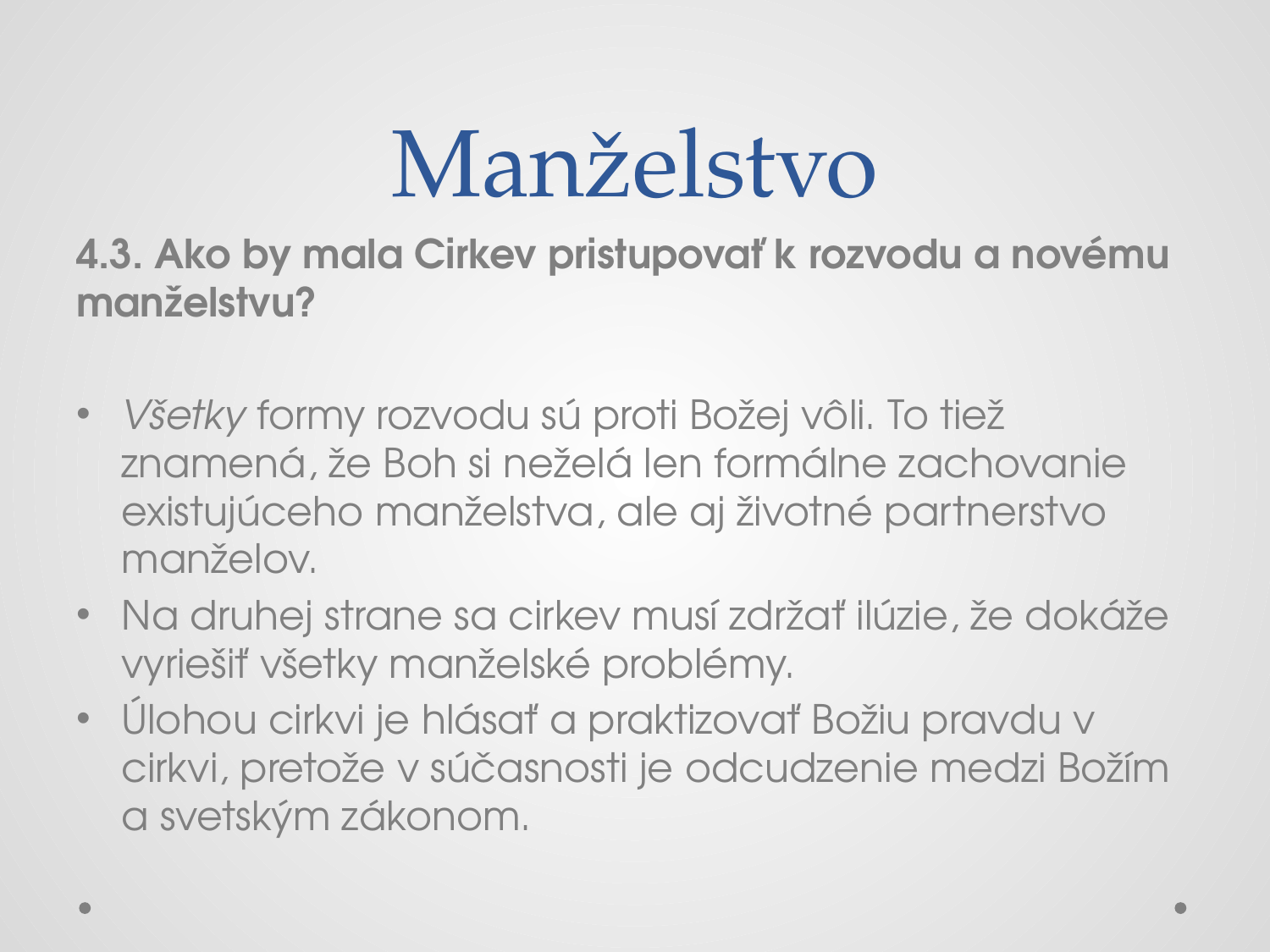

# Manželstvo
4.3. Ako by mala Cirkev pristupovať k rozvodu a novému manželstvu?

Všetky formy rozvodu sú proti Božej vôli. To tiež znamená, že Boh si neželá len formálne zachovanie existujúceho manželstva, ale aj životné partnerstvo manželov.
Na druhej strane sa cirkev musí zdržať ilúzie, že dokáže vyriešiť všetky manželské problémy.
Úlohou cirkvi je hlásať a praktizovať Božiu pravdu v cirkvi, pretože v súčasnosti je odcudzenie medzi Božím a svetským zákonom.